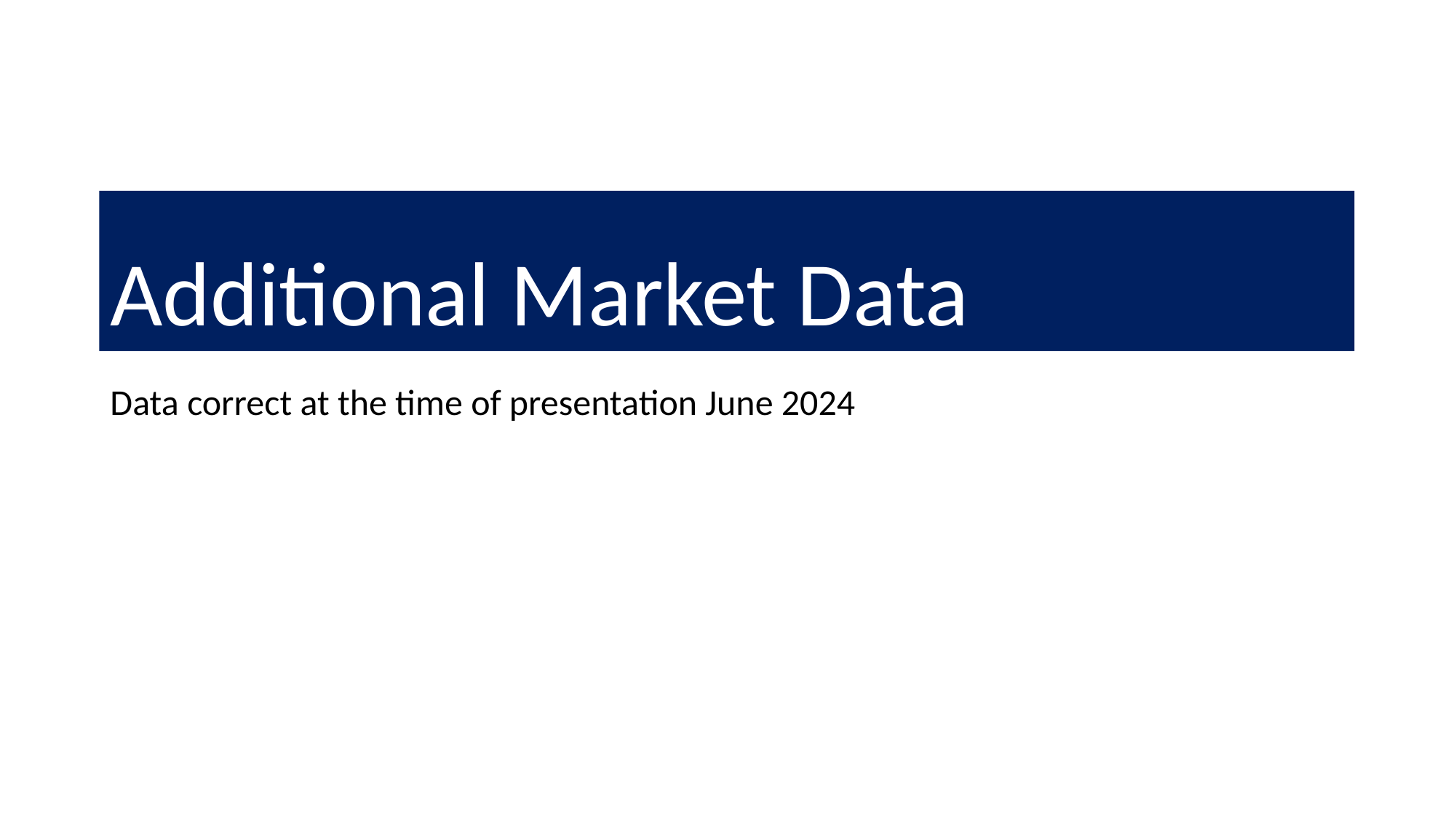

# Additional Market Data
Data correct at the time of presentation June 2024